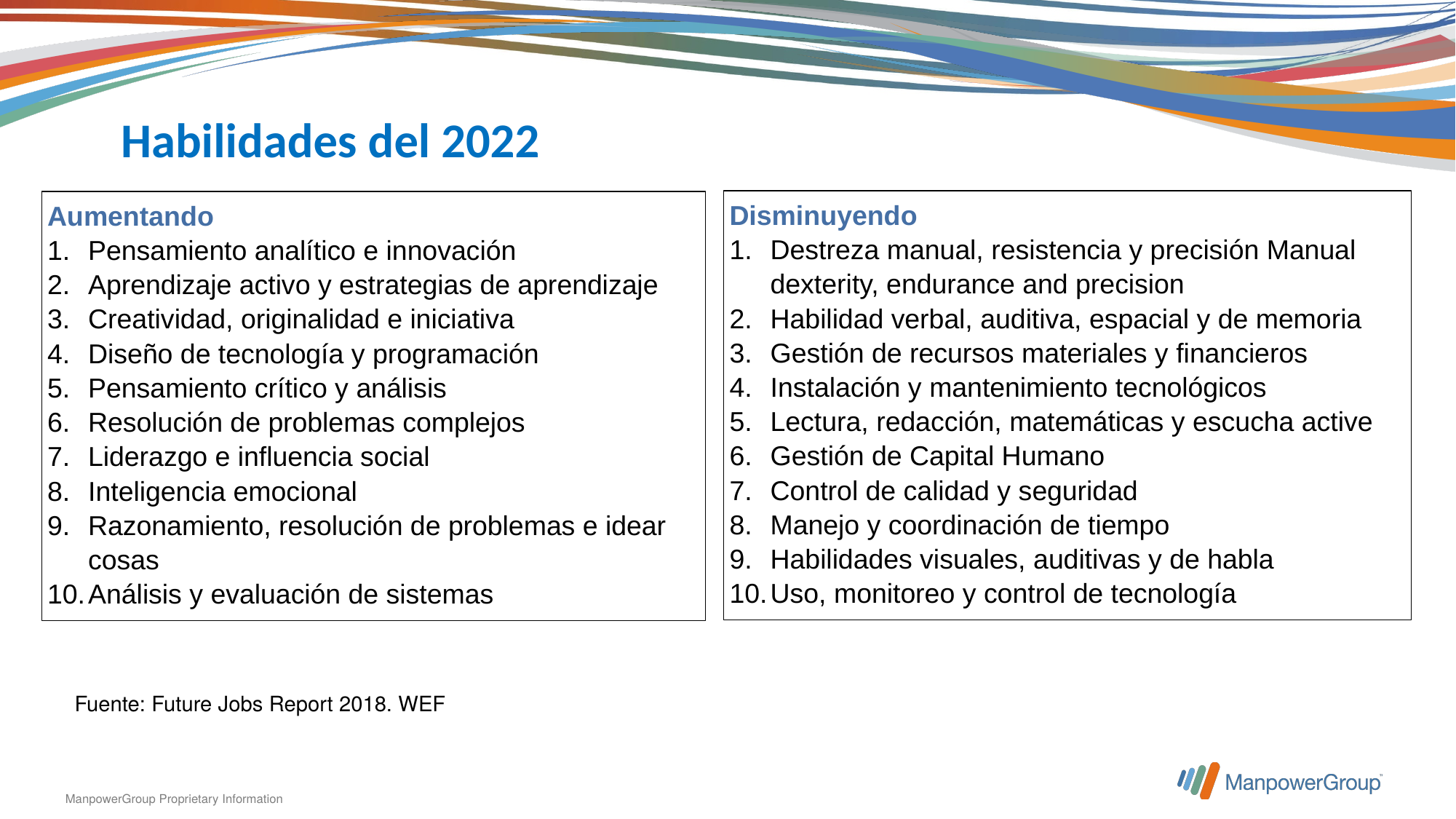

Habilidades del 2022

Disminuyendo
Destreza manual, resistencia y precisión Manual dexterity, endurance and precision
Habilidad verbal, auditiva, espacial y de memoria
Gestión de recursos materiales y financieros
Instalación y mantenimiento tecnológicos
Lectura, redacción, matemáticas y escucha active
Gestión de Capital Humano
Control de calidad y seguridad
Manejo y coordinación de tiempo
Habilidades visuales, auditivas y de habla
Uso, monitoreo y control de tecnología

Aumentando
Pensamiento analítico e innovación
Aprendizaje activo y estrategias de aprendizaje
Creatividad, originalidad e iniciativa
Diseño de tecnología y programación
Pensamiento crítico y análisis
Resolución de problemas complejos
Liderazgo e influencia social
Inteligencia emocional
Razonamiento, resolución de problemas e idear cosas
Análisis y evaluación de sistemas

Fuente: Future Jobs Report 2018. WEF